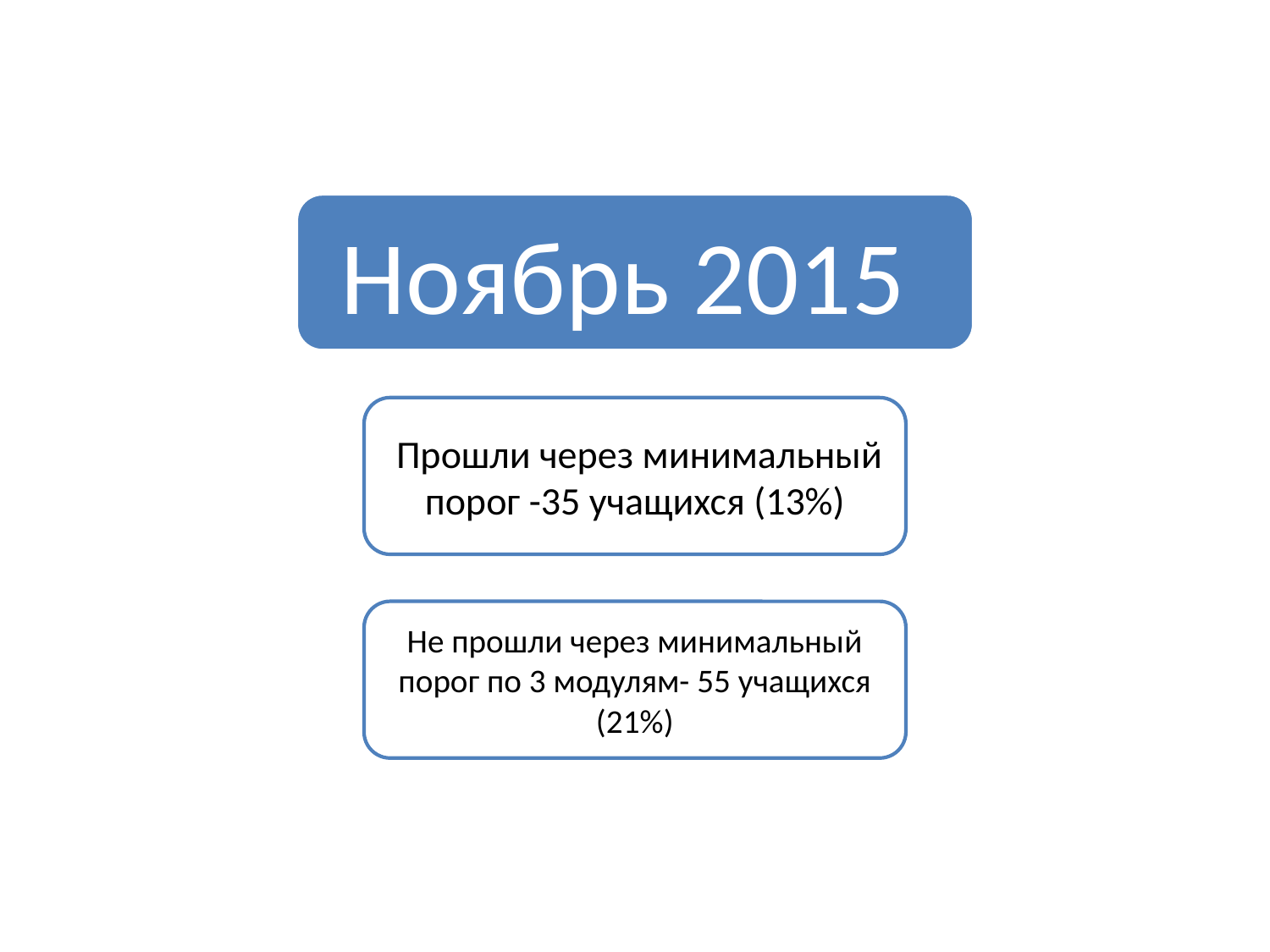

Ноябрь 2015
 Прошли через минимальный порог -35 учащихся (13%)
Не прошли через минимальный порог по 3 модулям- 55 учащихся (21%)